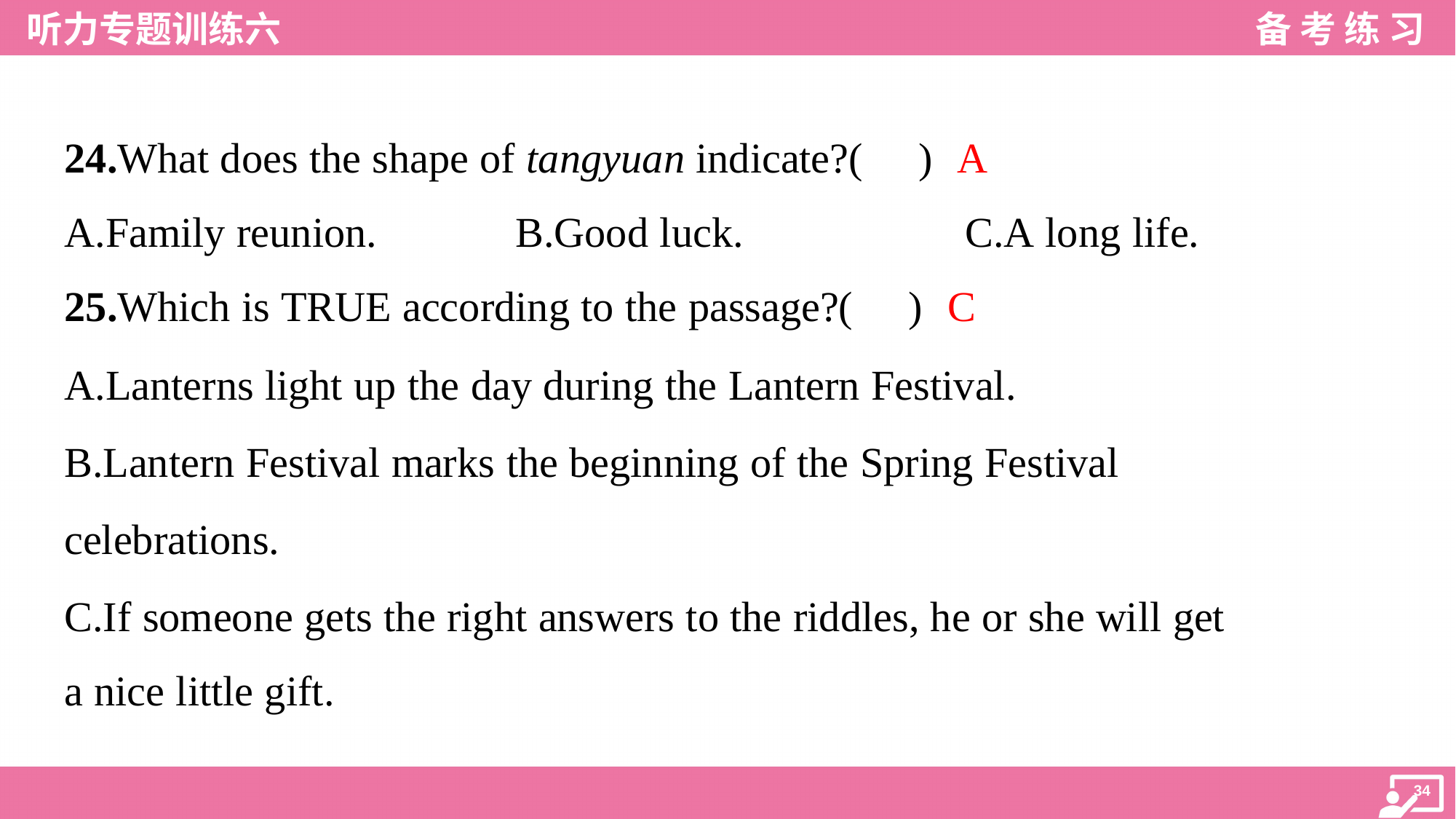

A
24.What does the shape of tangyuan indicate?(     )
A.Family reunion.	B.Good luck.	C.A long life.
C
25.Which is TRUE according to the passage?(     )
A.Lanterns light up the day during the Lantern Festival.
B.Lantern Festival marks the beginning of the Spring Festival
celebrations.
C.If someone gets the right answers to the riddles, he or she will get
a nice little gift.